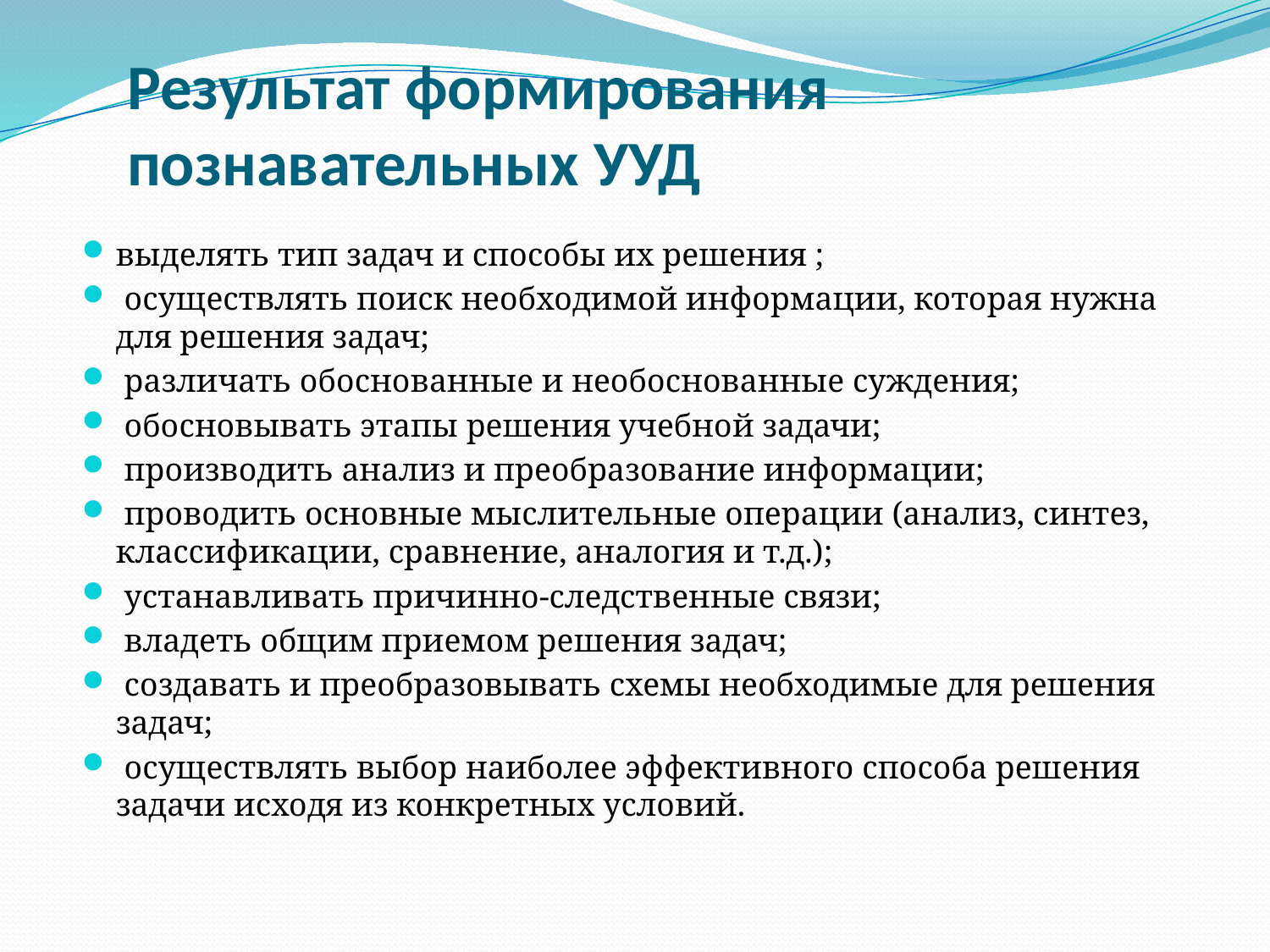

# Результат формирования познавательных УУД
выделять тип задач и способы их решения ;
 осуществлять поиск необходимой информации, которая нужна для решения задач;
 различать обоснованные и необоснованные суждения;
 обосновывать этапы решения учебной задачи;
 производить анализ и преобразование информации;
 проводить основные мыслительные операции (анализ, синтез, классификации, сравнение, аналогия и т.д.);
 устанавливать причинно-следственные связи;
 владеть общим приемом решения задач;
 создавать и преобразовывать схемы необходимые для решения задач;
 осуществлять выбор наиболее эффективного способа решения задачи исходя из конкретных условий.